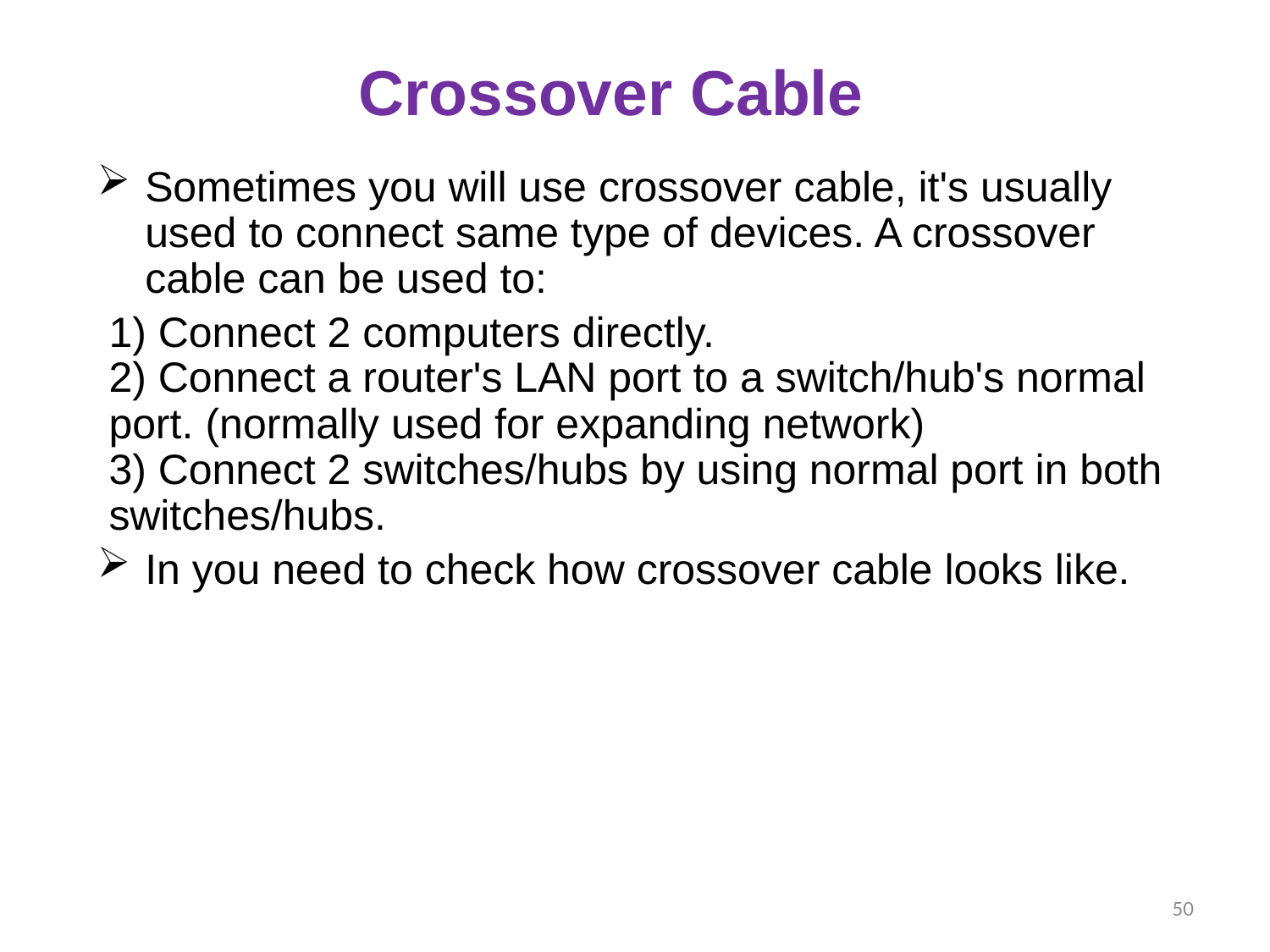

# Crossover Cable
Sometimes you will use crossover cable, it's usually used to connect same type of devices. A crossover cable can be used to:
1) Connect 2 computers directly.
2) Connect a router's LAN port to a switch/hub's normal port. (normally used for expanding network)
3) Connect 2 switches/hubs by using normal port in both switches/hubs.
In you need to check how crossover cable looks like.
50